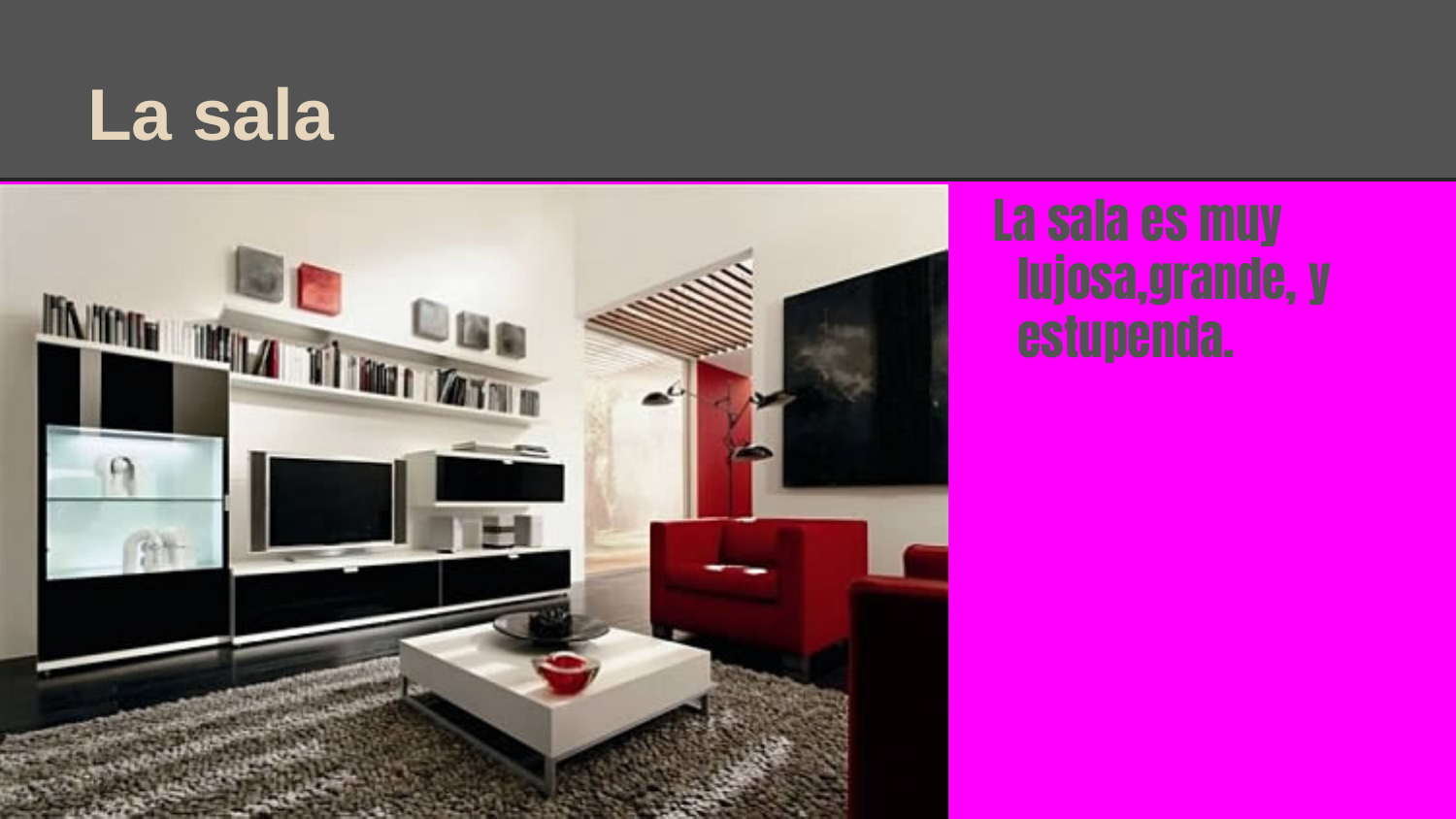

# La sala
La sala es muy lujosa,grande, y estupenda.